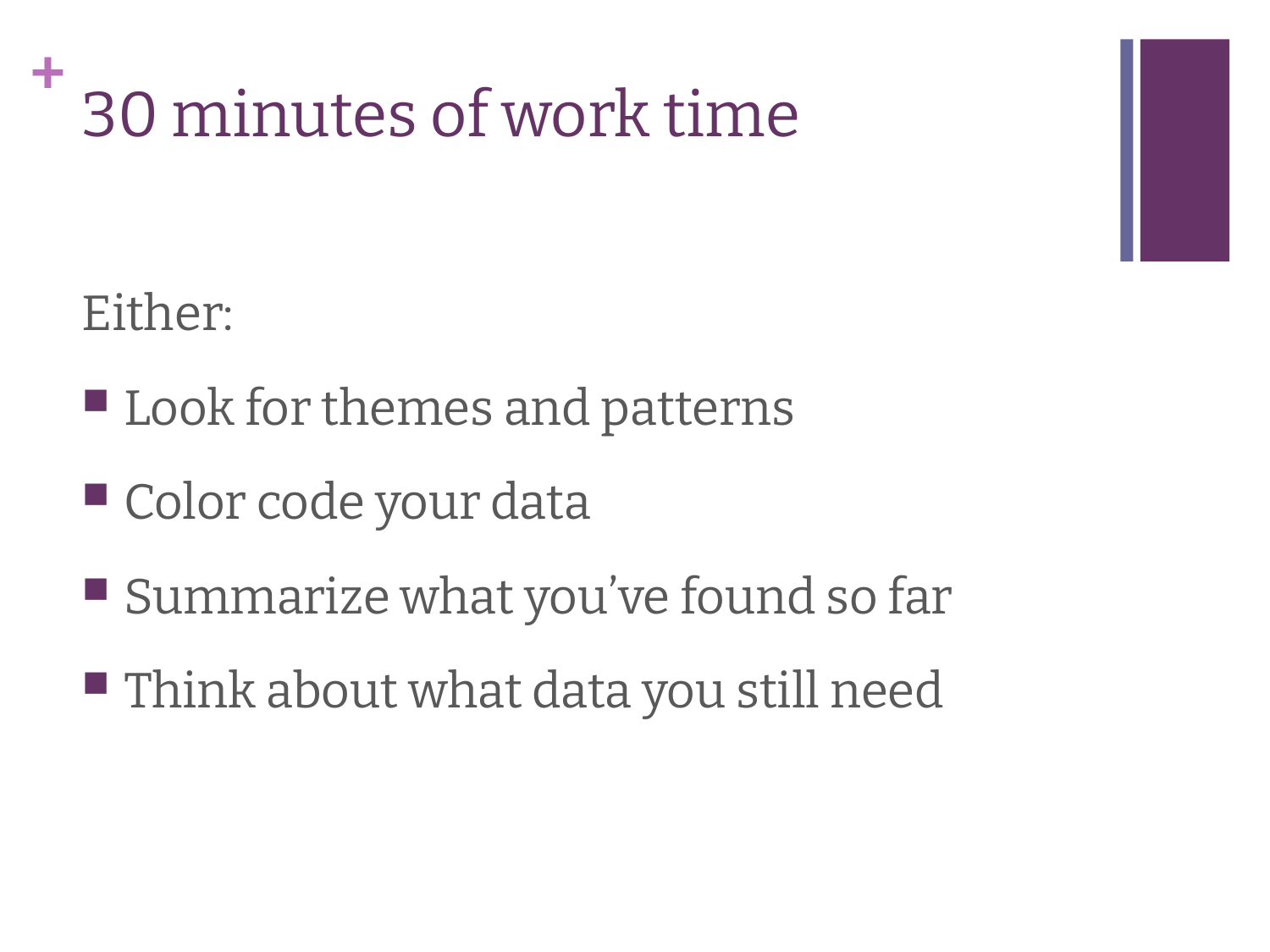

# 30 minutes of work time
Either:
 Look for themes and patterns
 Color code your data
 Summarize what you’ve found so far
 Think about what data you still need